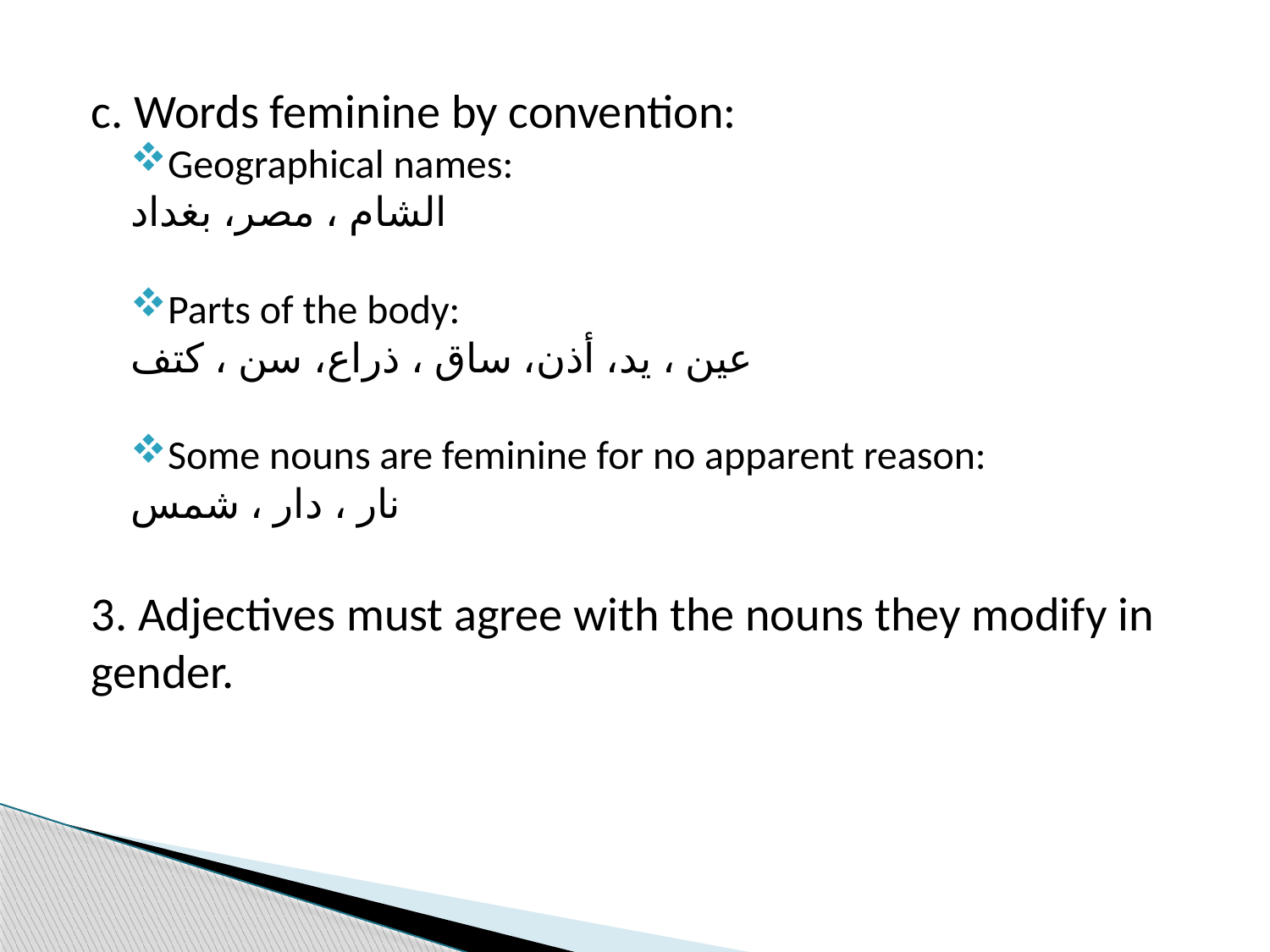

c. Words feminine by convention:
Geographical names:
الشام ، مصر، بغداد

Parts of the body:
عين ، يد، أذن، ساق ، ذراع، سن ، كتف

Some nouns are feminine for no apparent reason:
نار ، دار ، شمس

3. Adjectives must agree with the nouns they modify in gender.